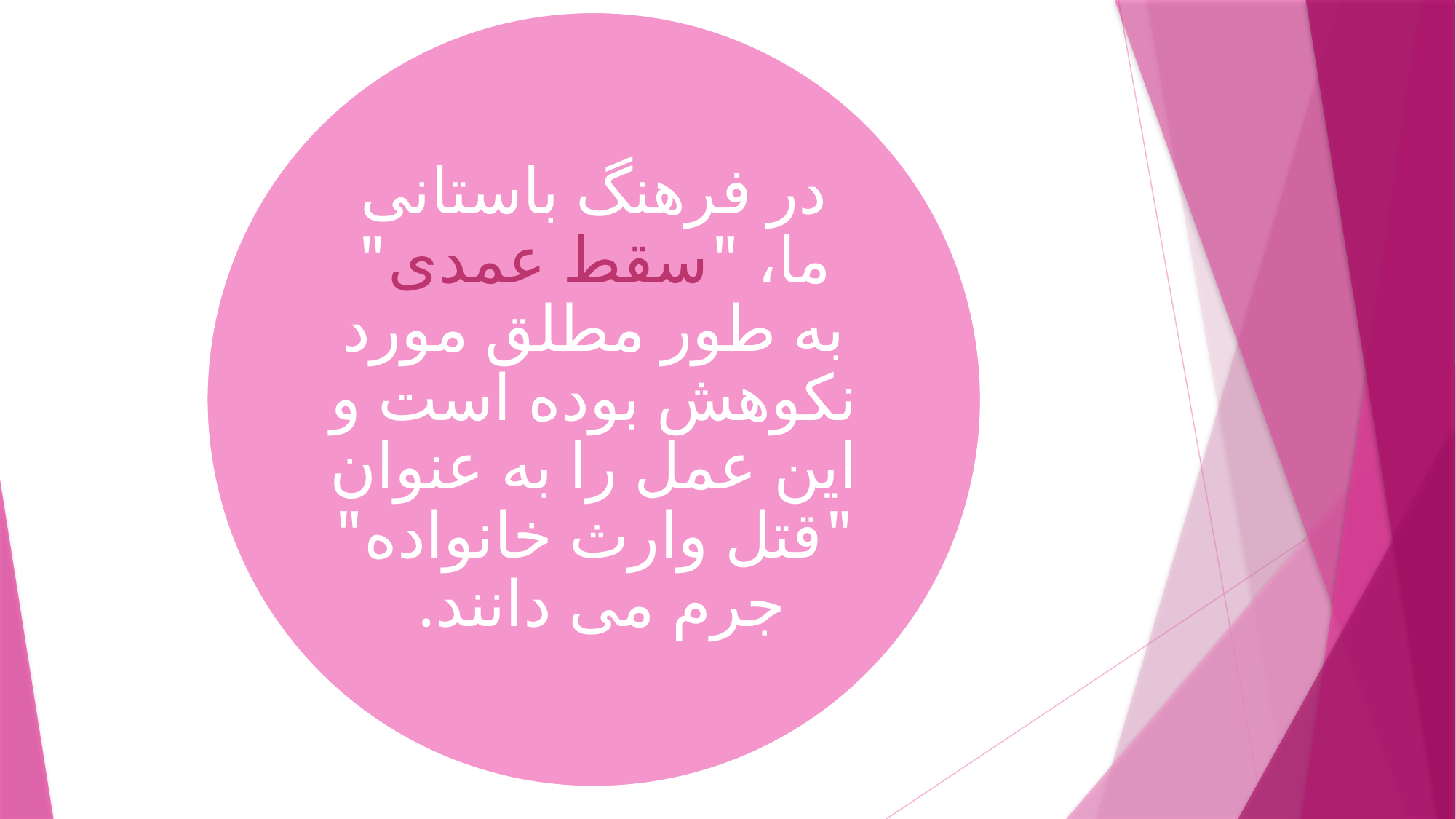

در فرهنگ باستانی ما، "سقط عمدی" به طور مطلق مورد نکوهش بوده است و این عمل را به عنوان "قتل وارث خانواده" جرم می دانند.